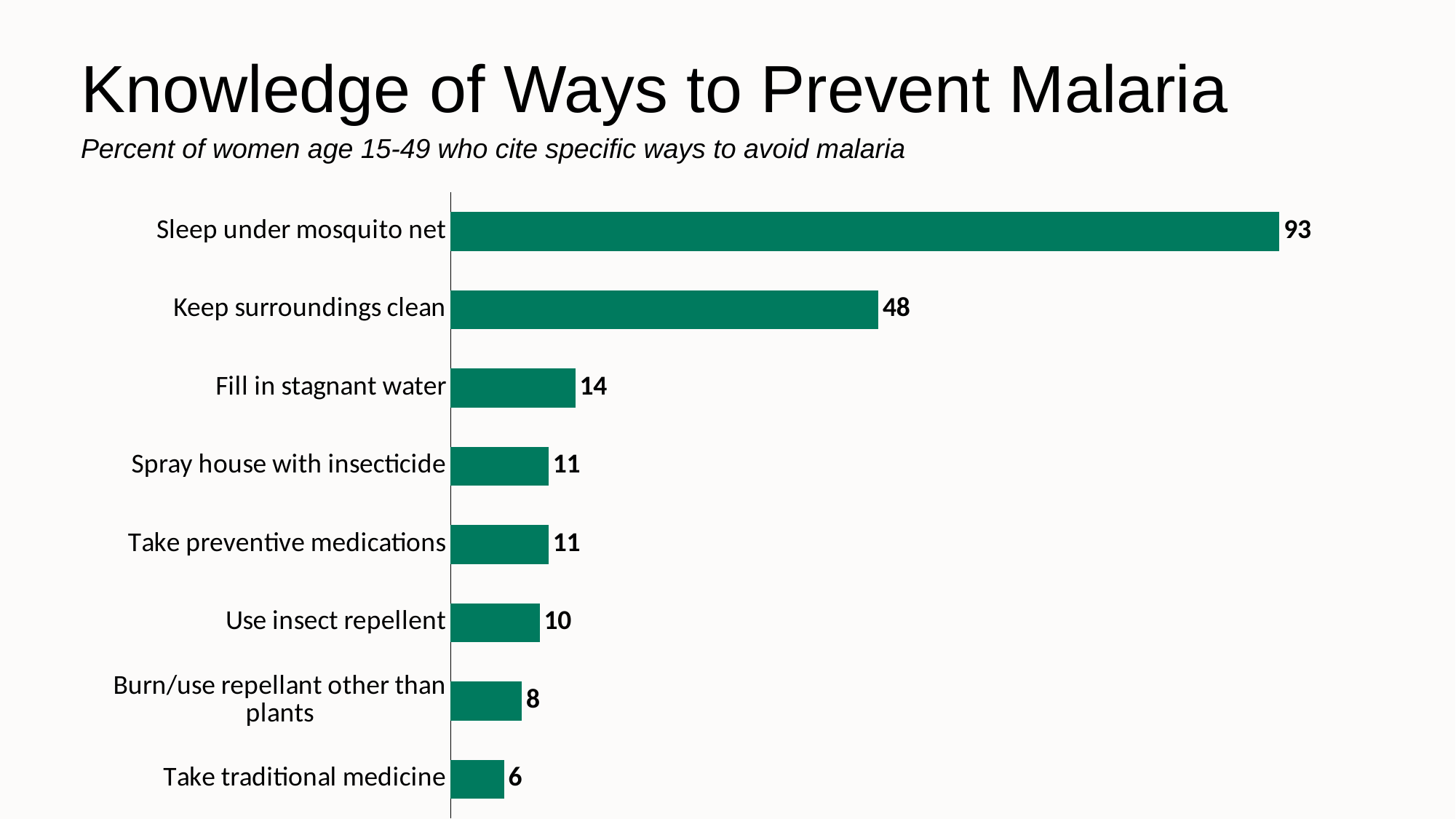

# Knowledge of Ways to Prevent Malaria
Percent of women age 15-49 who cite specific ways to avoid malaria

### Chart

| Category | Series 1 |
|---|---|
| Take traditional medicine | 6.0 |
| Burn/use repellant other than plants | 8.0 |
| Use insect repellent | 10.0 |
| Take preventive medications | 11.0 |
| Spray house with insecticide | 11.0 |
| Fill in stagnant water | 14.0 |
| Keep surroundings clean | 48.0 |
| Sleep under mosquito net | 93.0 |